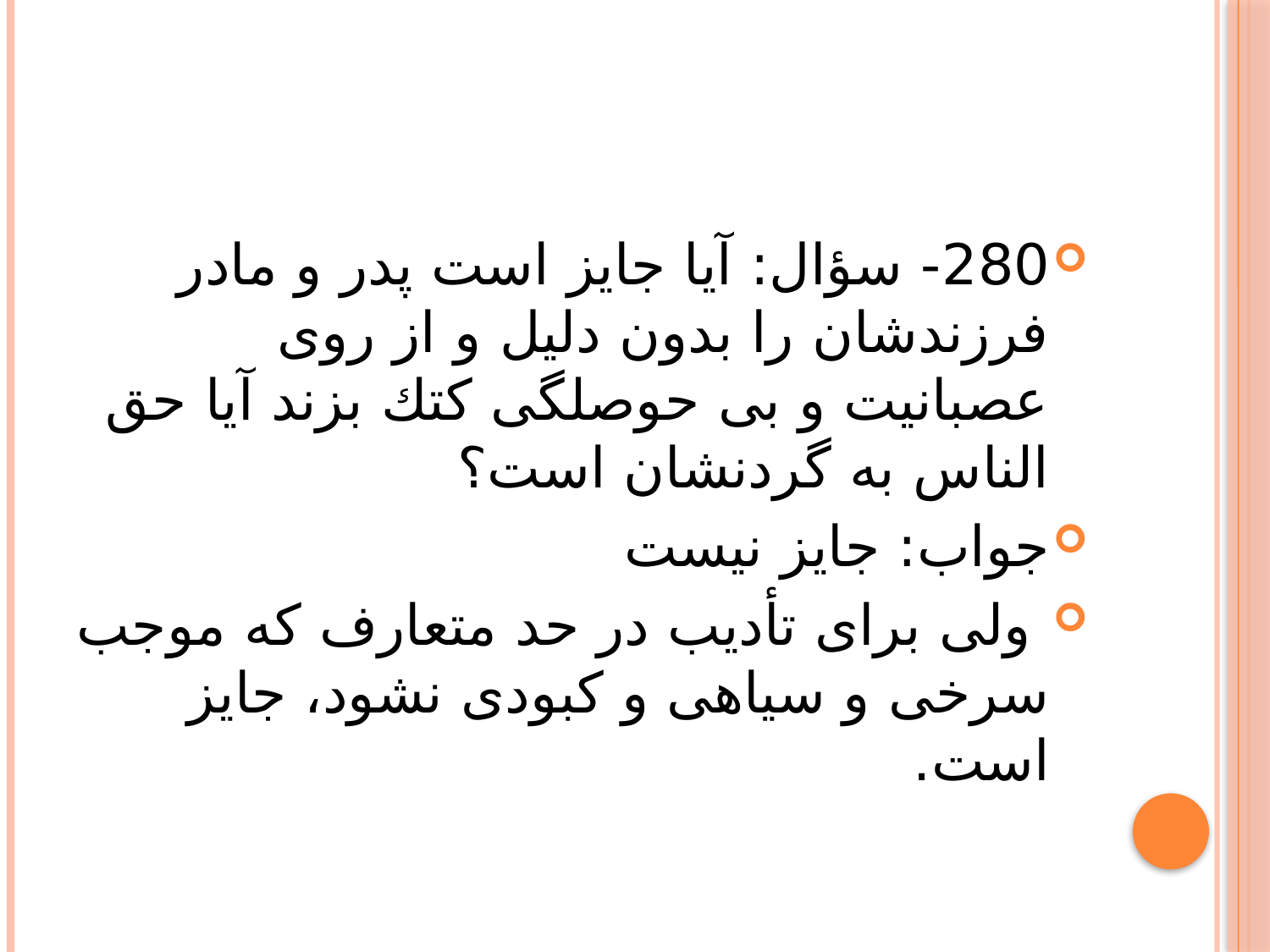

#
280- سؤال: آيا جايز است پدر و مادر فرزندشان را بدون دليل و از روى عصبانيت و بى حوصلگى كتك بزند آيا حق الناس به گردنشان است؟
جواب: جايز نيست
 ولى براى تأديب در حد متعارف كه موجب سرخى و سياهى و كبودى نشود، جايز است.